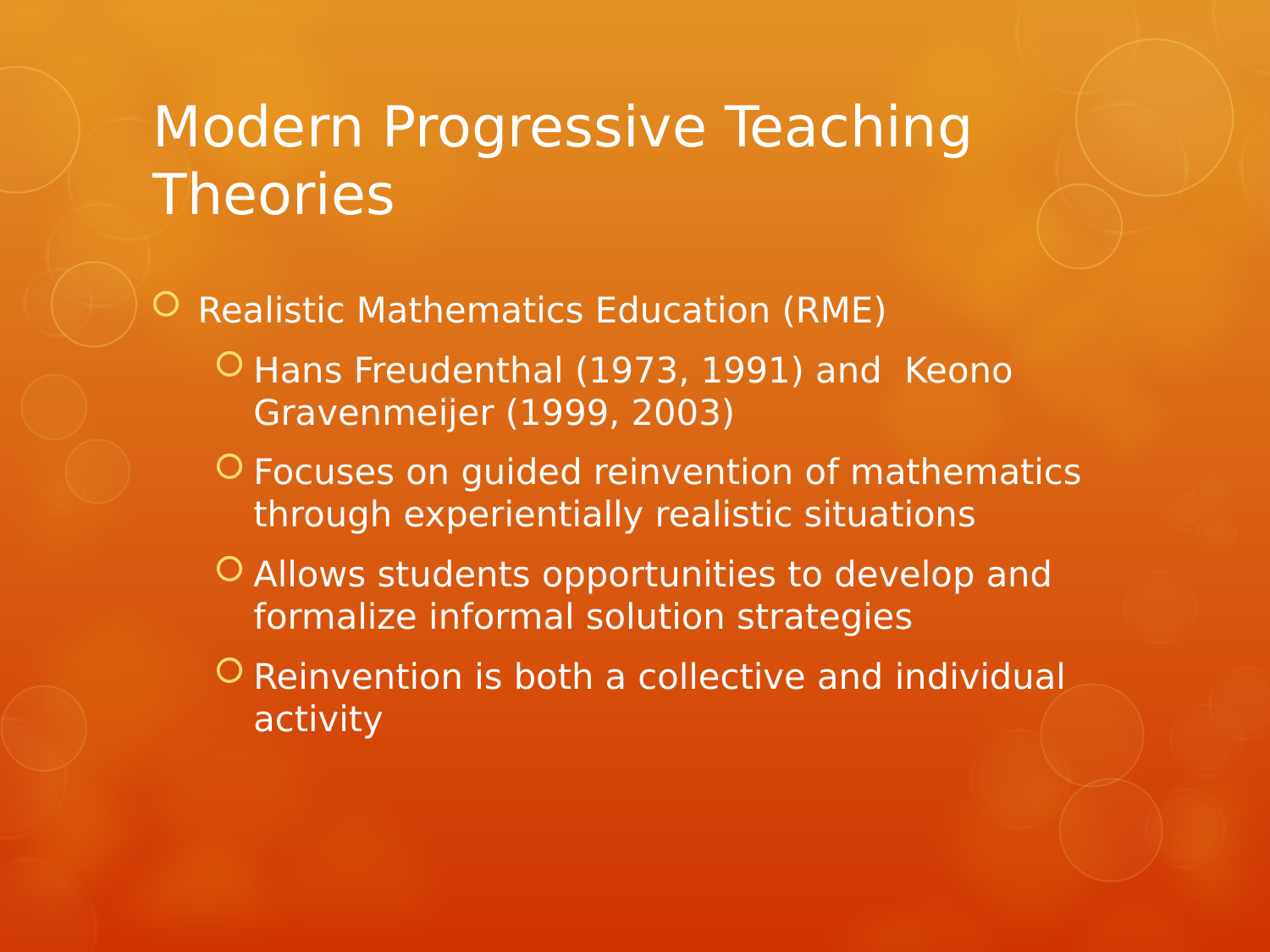

# Modern Progressive Teaching Theories
Realistic Mathematics Education (RME)
Hans Freudenthal (1973, 1991) and  Keono Gravenmeijer (1999, 2003)
Focuses on guided reinvention of mathematics through experientially realistic situations
Allows students opportunities to develop and formalize informal solution strategies
Reinvention is both a collective and individual activity